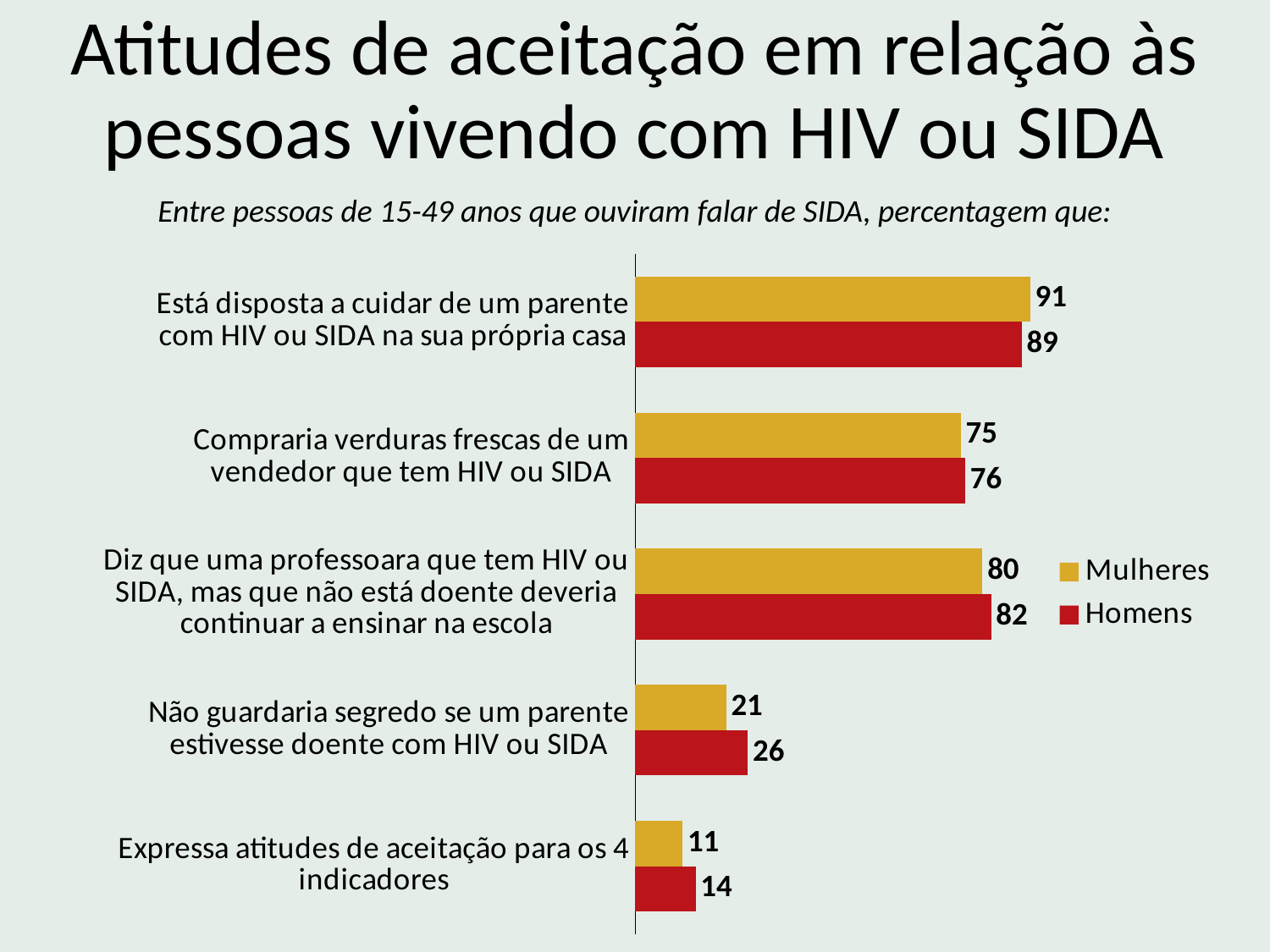

Atitudes de aceitação em relação às pessoas vivendo com HIV ou SIDA
Entre pessoas de 15-49 anos que ouviram falar de SIDA, percentagem que:

### Chart

| Category | Homens | Mulheres |
|---|---|---|
| Expressa atitudes de aceitação para os 4 indicadores | 14.0 | 11.0 |
| Não guardaria segredo se um parente estivesse doente com HIV ou SIDA | 26.0 | 21.0 |
| Diz que uma professoara que tem HIV ou SIDA, mas que não está doente deveria continuar a ensinar na escola | 82.0 | 80.0 |
| Compraria verduras frescas de um vendedor que tem HIV ou SIDA | 76.0 | 75.0 |
| Está disposta a cuidar de um parente com HIV ou SIDA na sua própria casa | 89.0 | 91.0 |